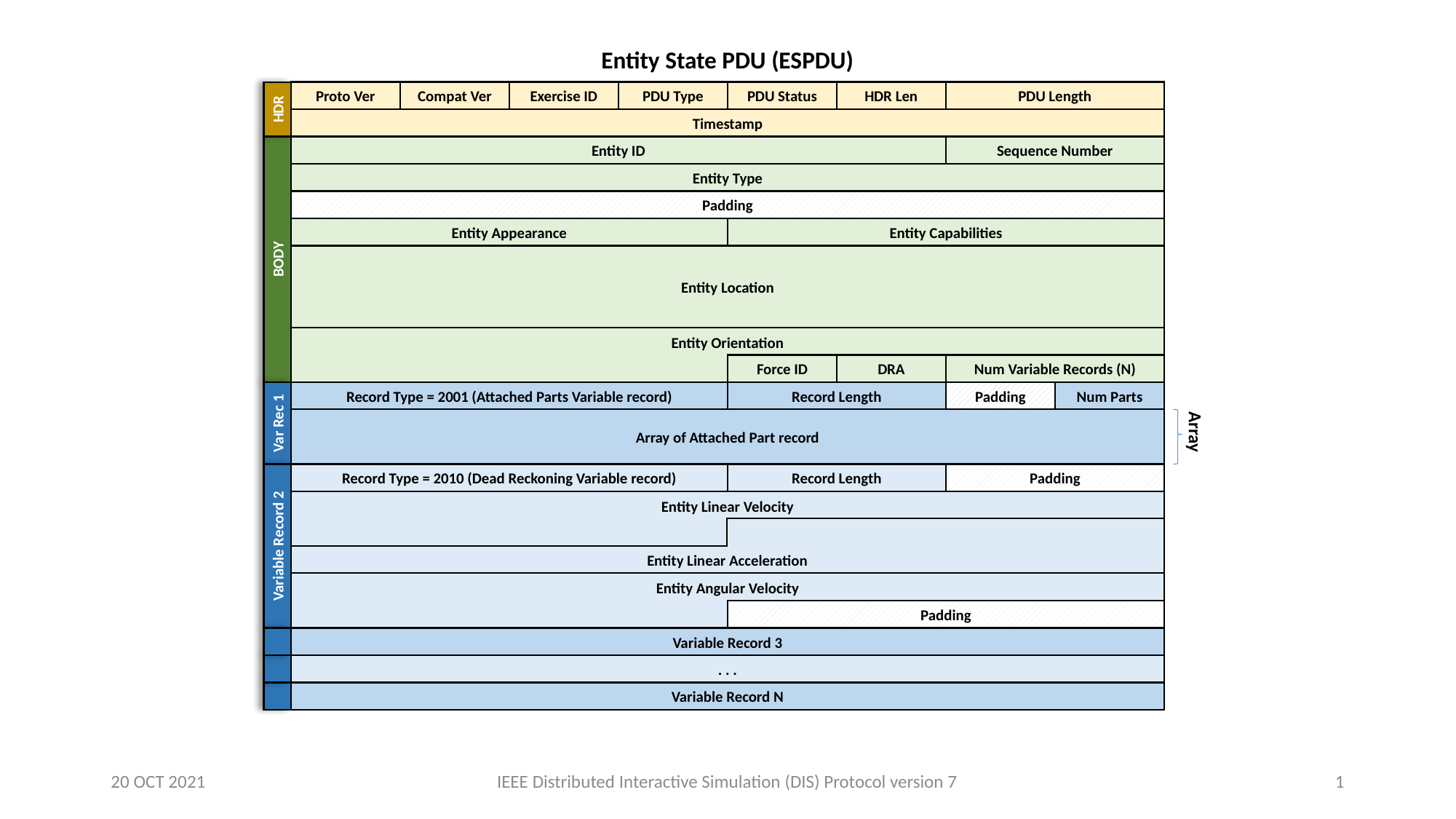

Entity State PDU (ESPDU)
Proto Ver
Compat Ver
Exercise ID
PDU Type
PDU Status
HDR Len
PDU Length
HDR
Timestamp
Entity ID
Sequence Number
Entity Type
Padding
Entity Appearance
Entity Capabilities
BODY
Entity Location
Entity Orientation
Force ID
DRA
Num Variable Records (N)
Record Type = 2001 (Attached Parts Variable record)
Record Length
Padding
Num Parts
Var Rec 1
Array of Attached Part record

Array
Record Type = 2010 (Dead Reckoning Variable record)
Record Length
Padding
Entity Linear Velocity
Entity Linear Acceleration
Variable Record 2
Entity Angular Velocity
Padding

Variable Record 3

. . .

Variable Record N
20 OCT 2021
IEEE Distributed Interactive Simulation (DIS) Protocol version 7
1